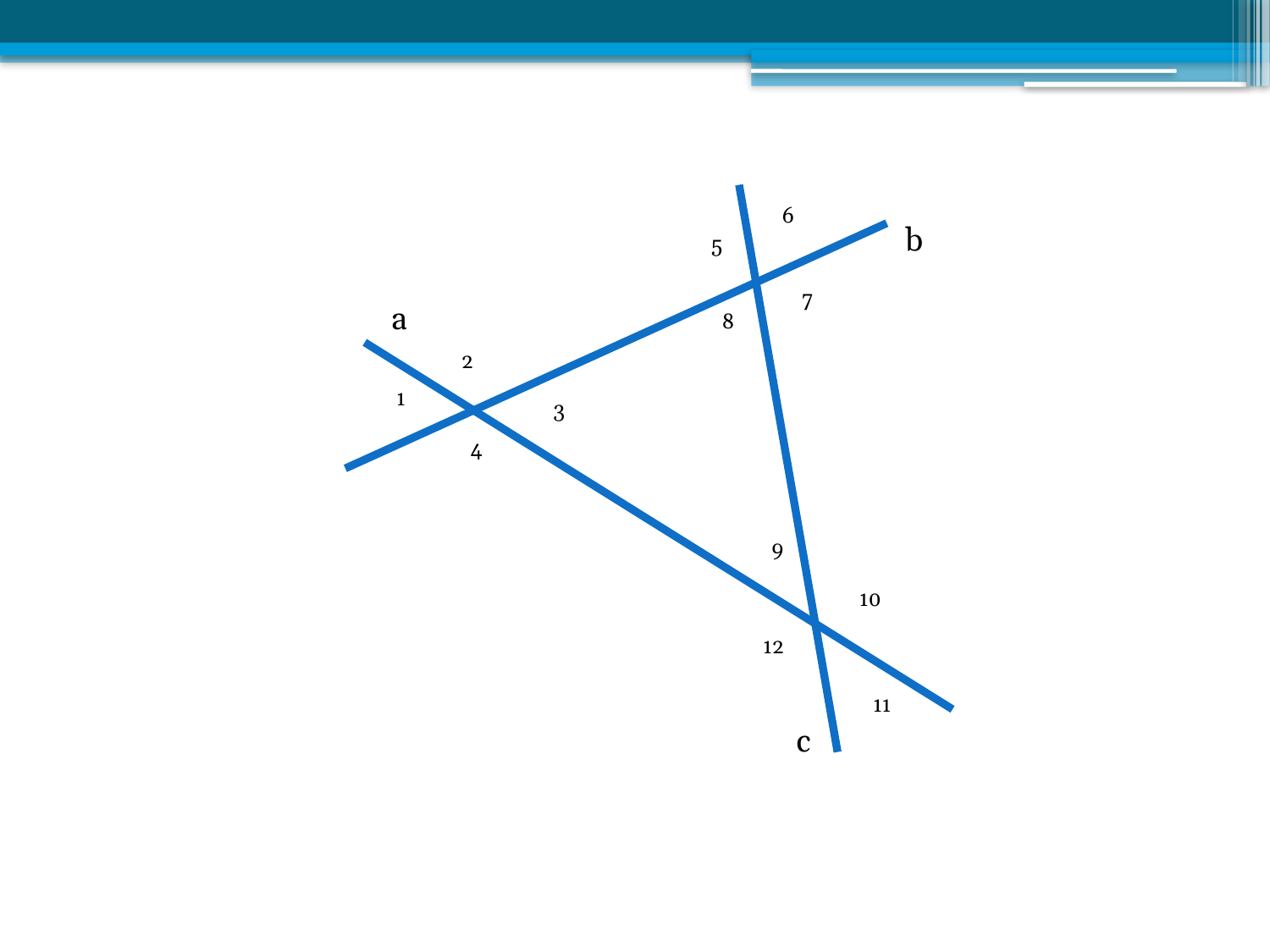

6
b
5
7
a
8
2
1
3
4
9
10
12
11
c